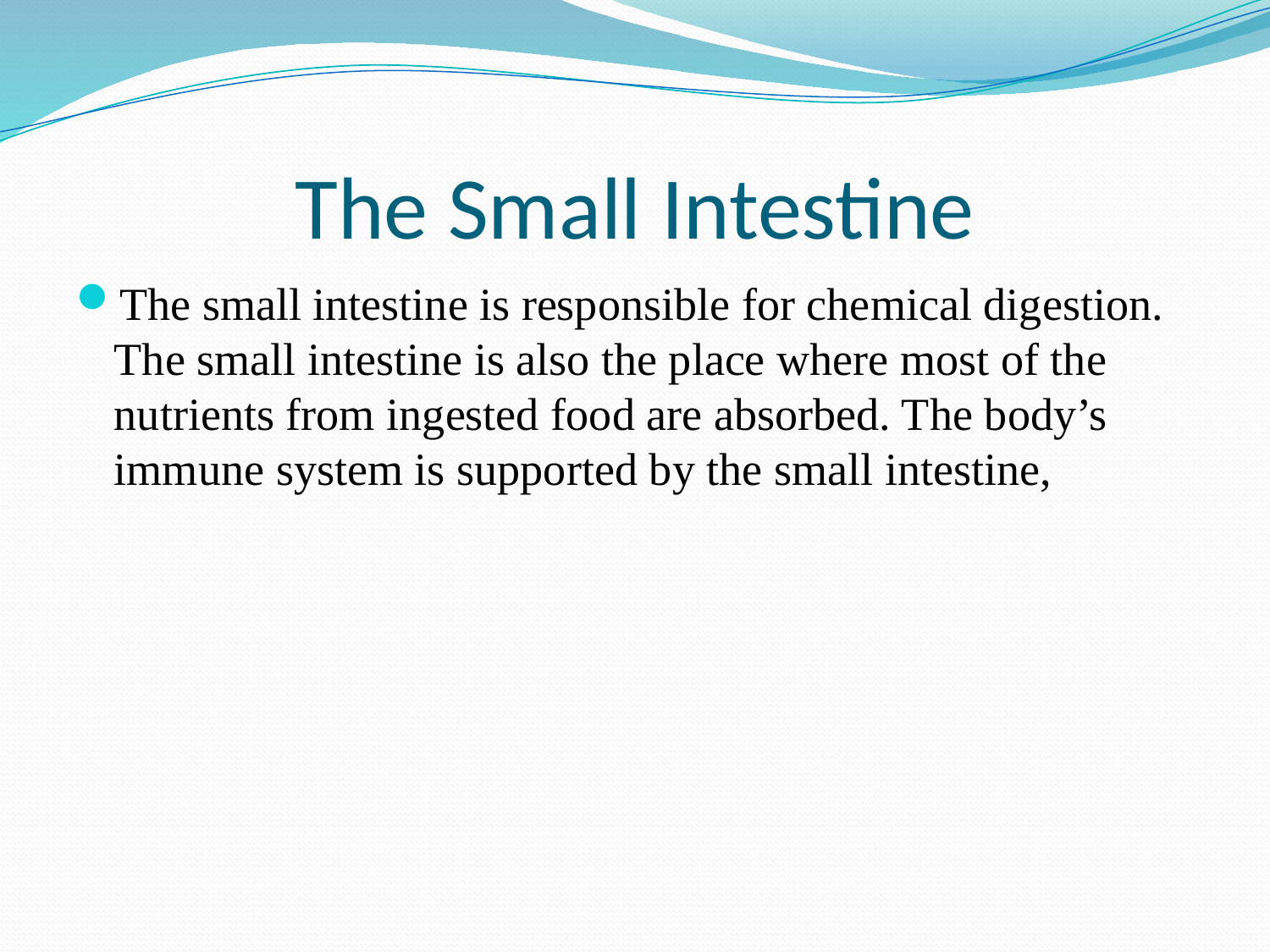

# The Small Intestine
The small intestine is responsible for chemical digestion. The small intestine is also the place where most of the nutrients from ingested food are absorbed. The body’s immune system is supported by the small intestine,